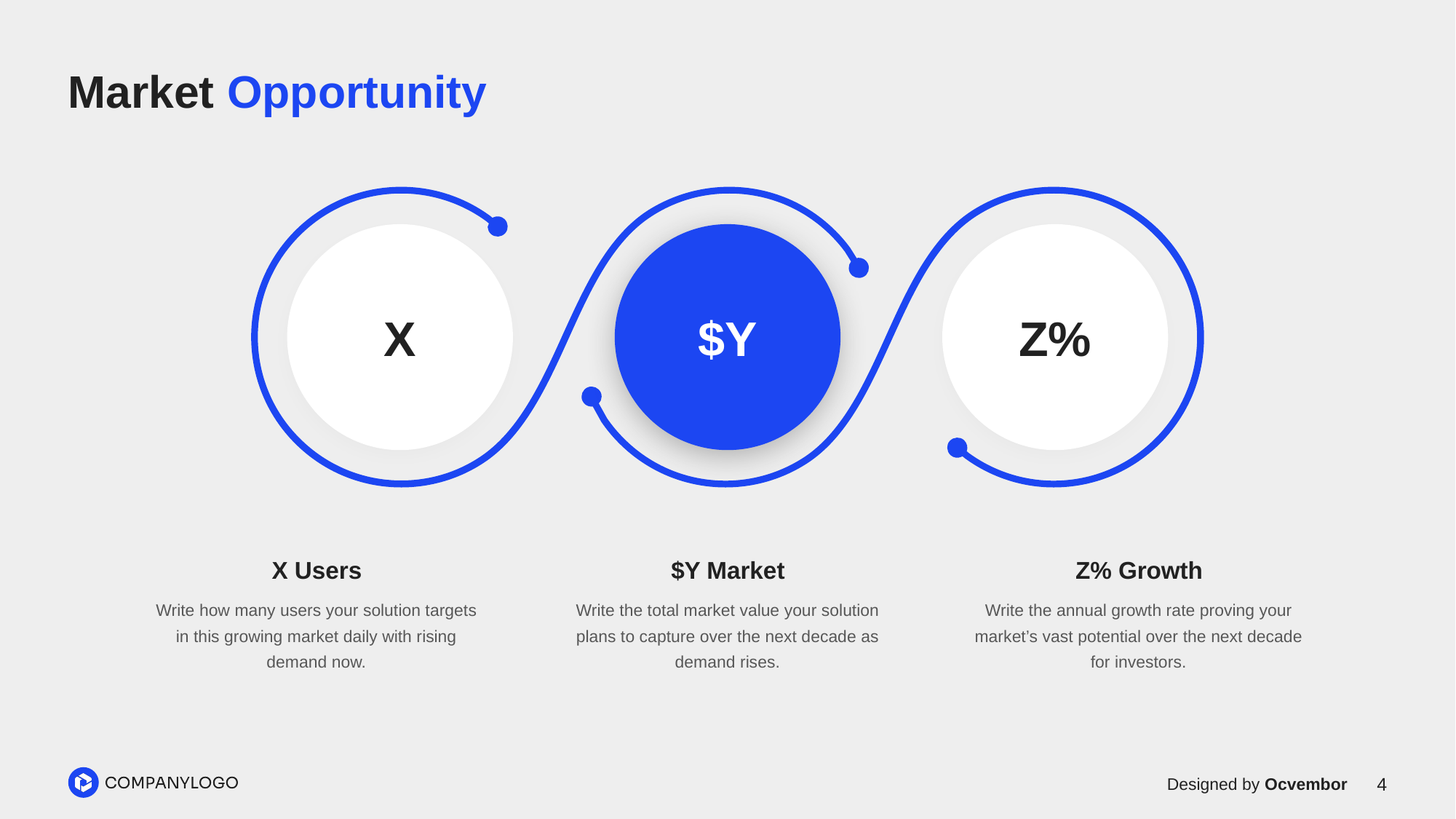

# Market Opportunity

X
$Y
Z%
X Users
$Y Market
Z% Growth
Write how many users your solution targets in this growing market daily with rising demand now.
Write the total market value your solution plans to capture over the next decade as demand rises.
Write the annual growth rate proving your market’s vast potential over the next decade for investors.